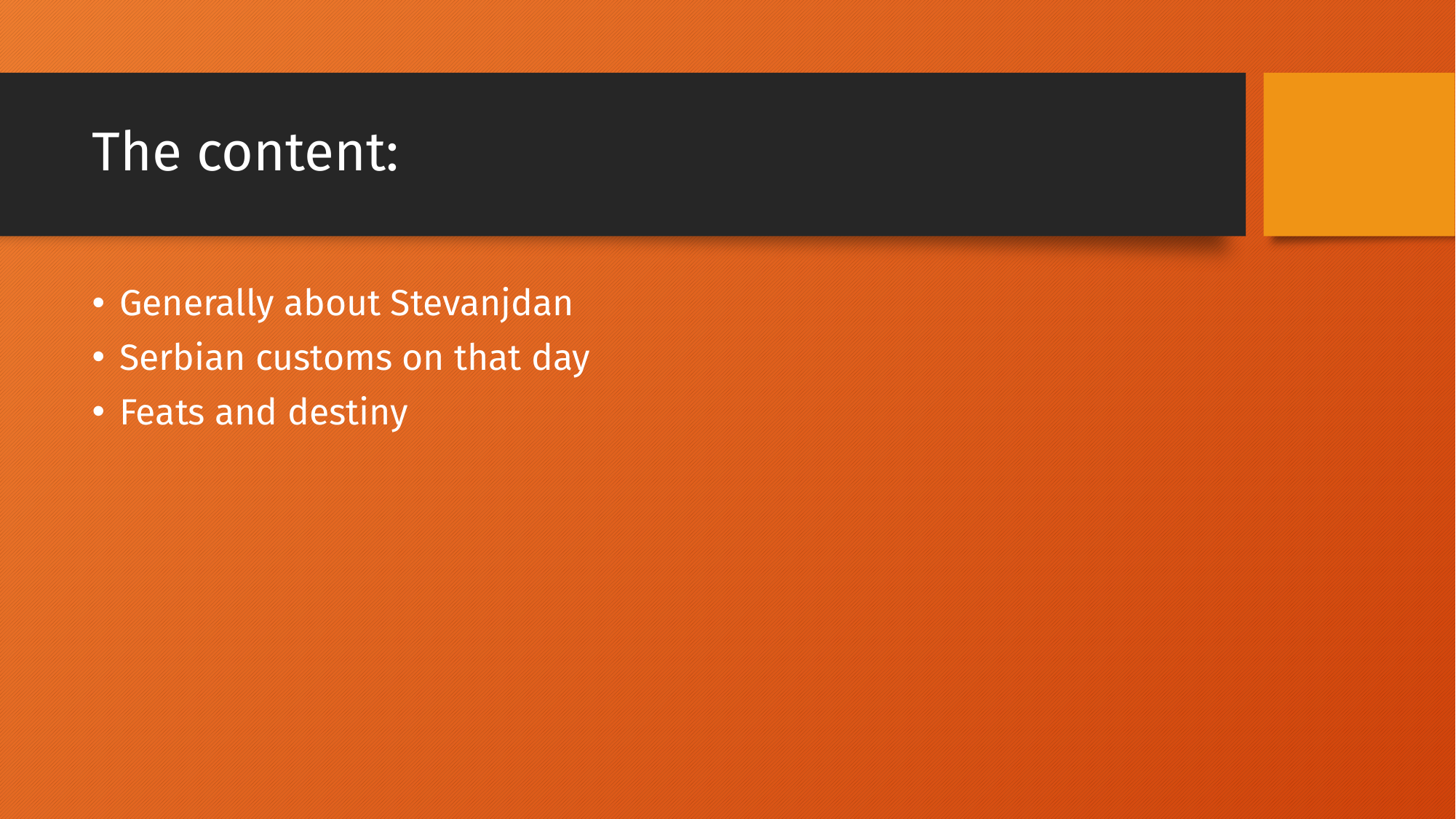

# The content:
Generally about Stevanjdan
Serbian customs on that day
Feats and destiny